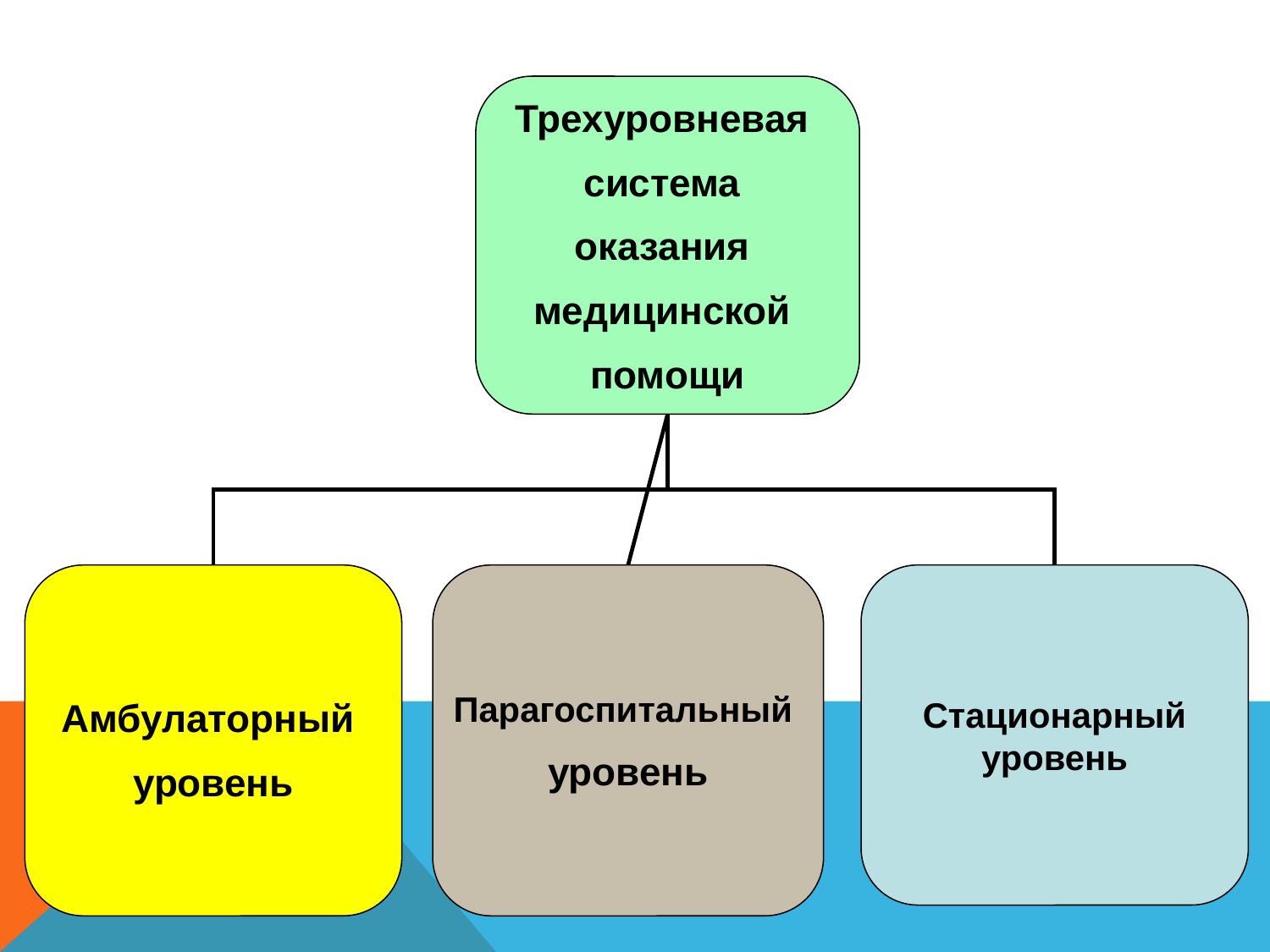

Трехуровневая
система
оказания
медицинской
помощи

Амбулаторный
уровень

Парагоспитальный
уровень
Стационарный уровень